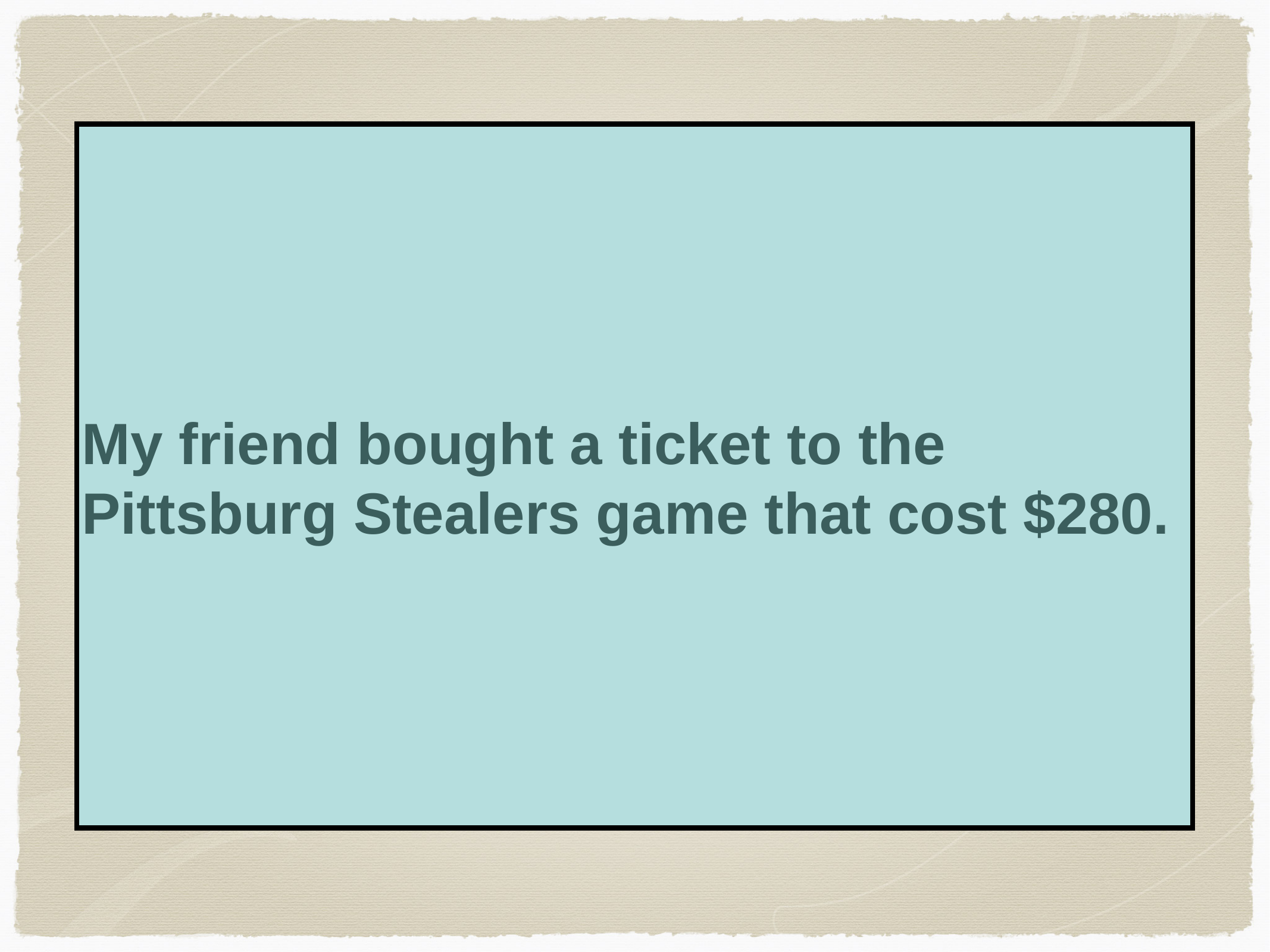

My friend bought a ticket to the Pittsburg Stealers game that cost $280.